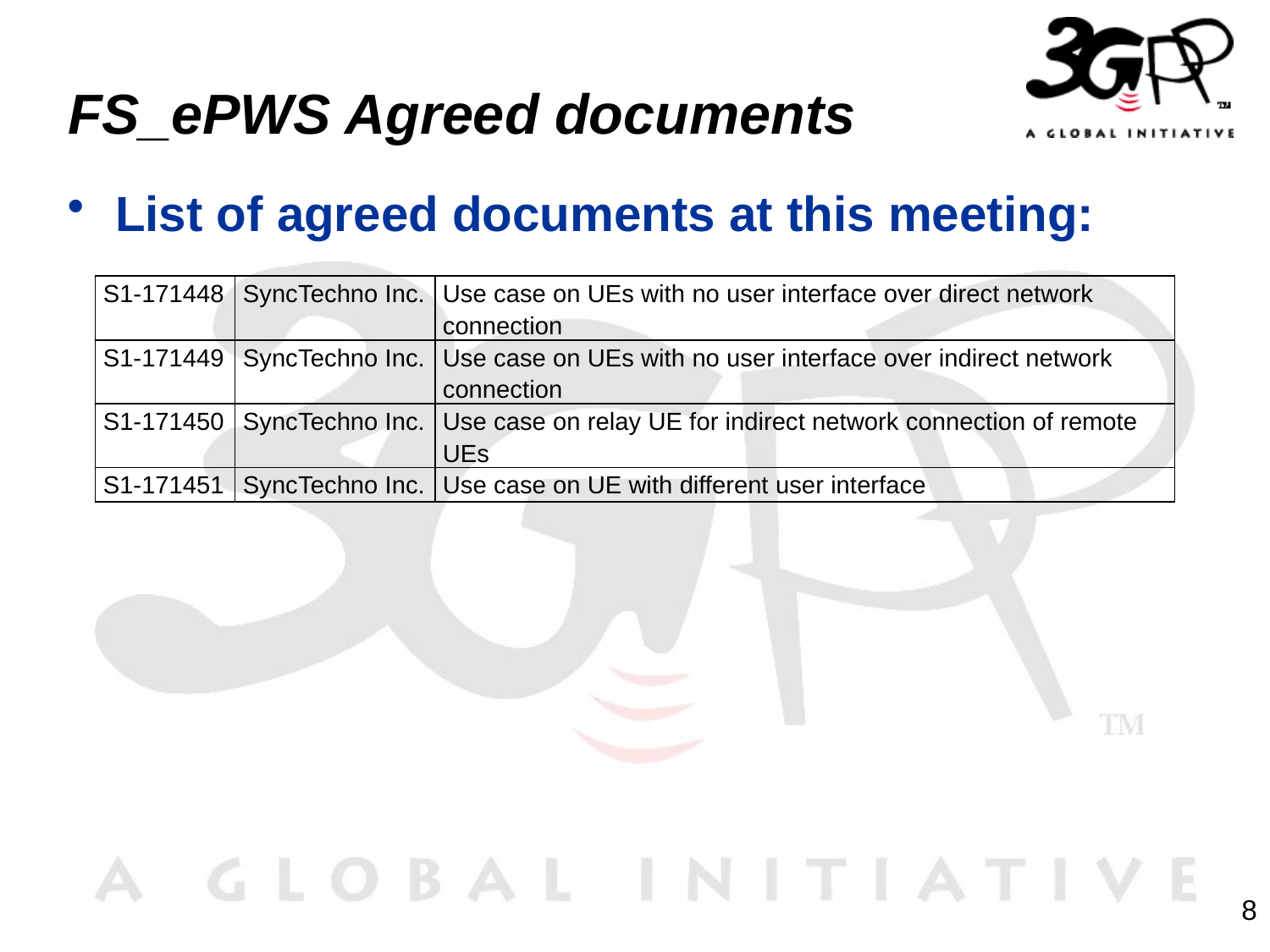

# FS_ePWS Agreed documents
List of agreed documents at this meeting:

| S1-171448 | SyncTechno Inc. | Use case on UEs with no user interface over direct network connection |
| --- | --- | --- |
| S1-171449 | SyncTechno Inc. | Use case on UEs with no user interface over indirect network connection |
| S1-171450 | SyncTechno Inc. | Use case on relay UE for indirect network connection of remote UEs |
| S1-171451 | SyncTechno Inc. | Use case on UE with different user interface |
8